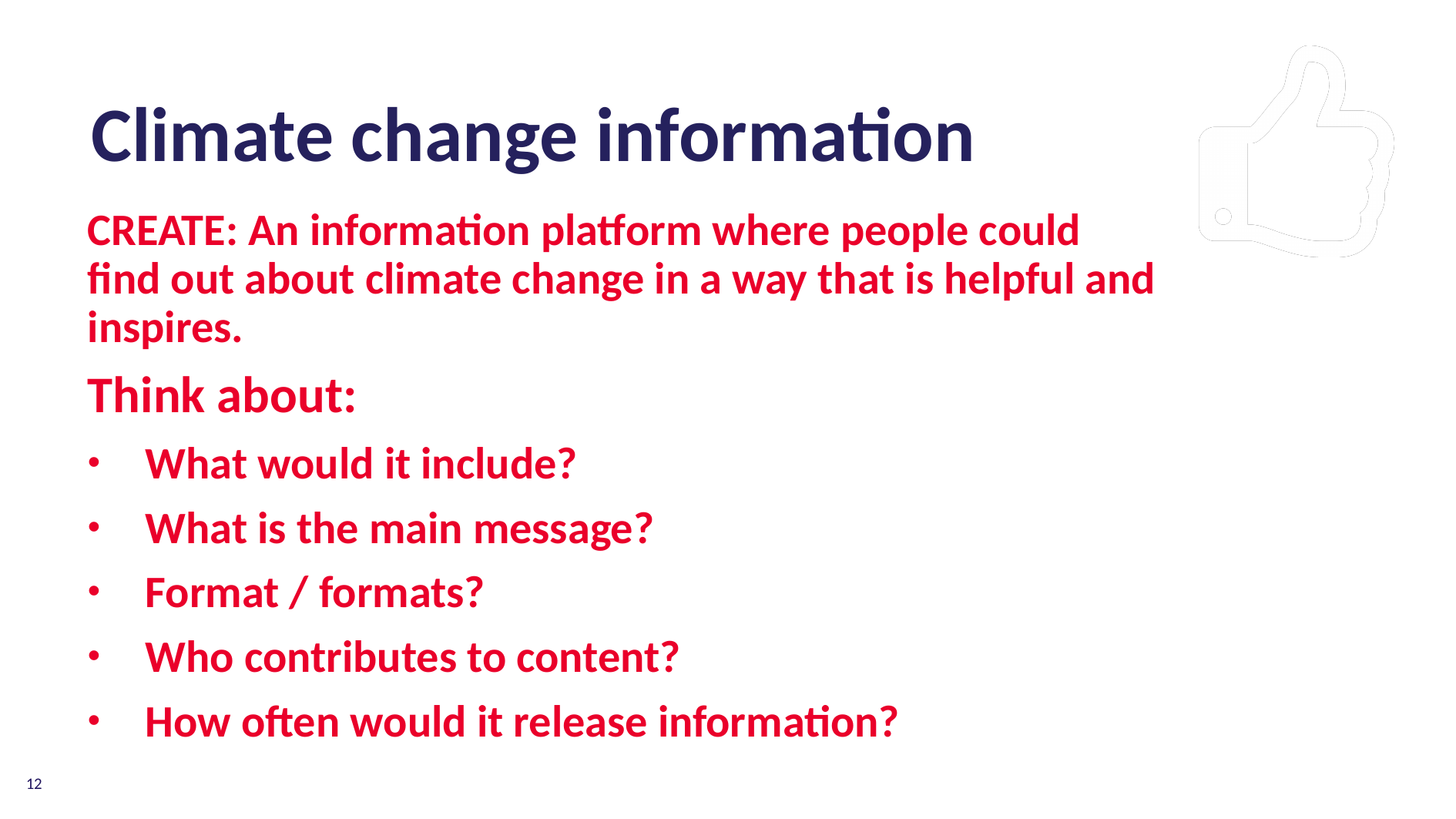

Climate change information
CREATE: An information platform where people could find out about climate change in a way that is helpful and inspires.
Think about:
What would it include?
What is the main message?
Format / formats?
Who contributes to content?
How often would it release information?

12